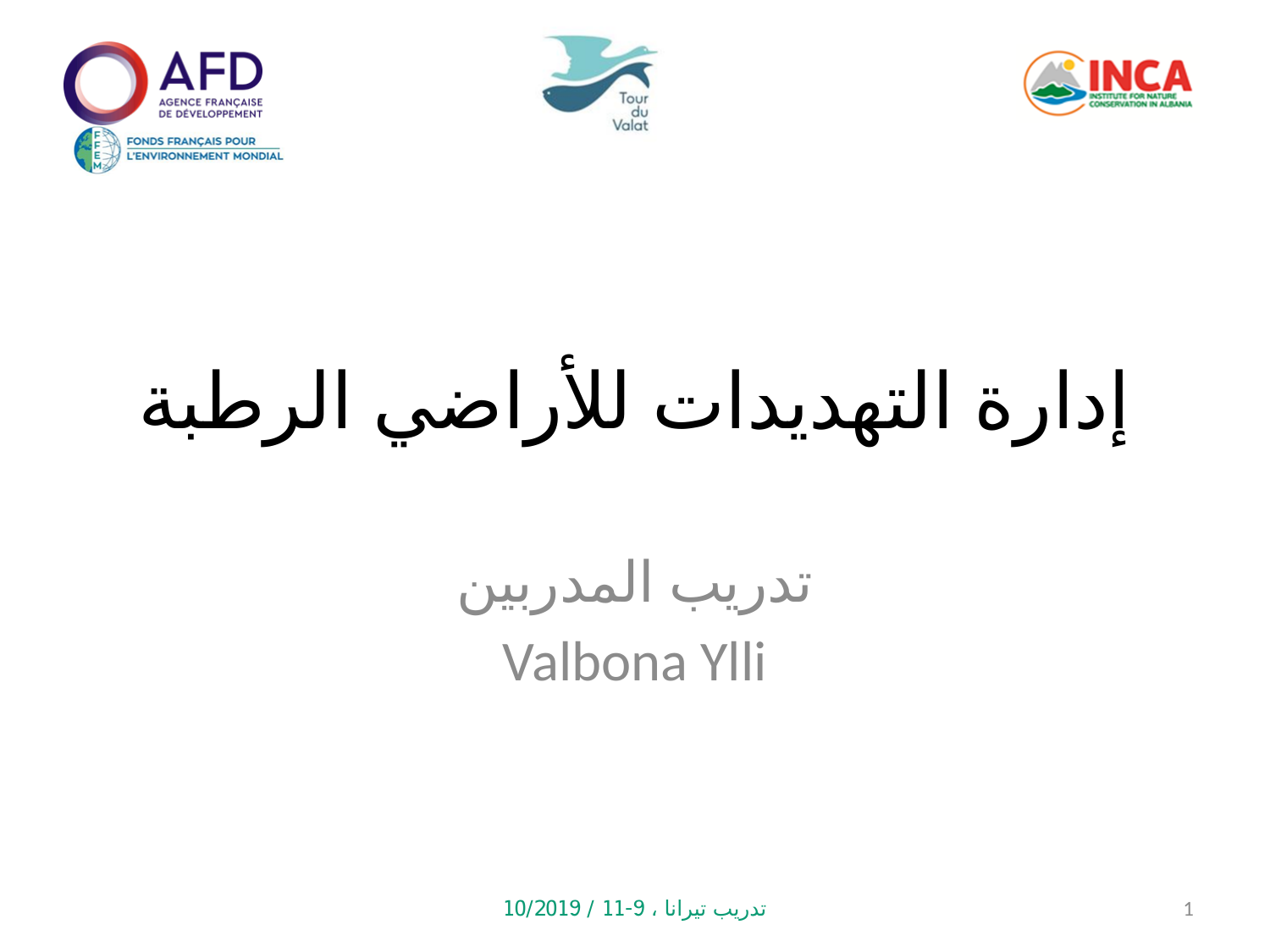

# إدارة التهديدات للأراضي الرطبة
تدريب المدربين
Valbona Ylli
تدريب تيرانا ، 9-11 / 10/2019
1